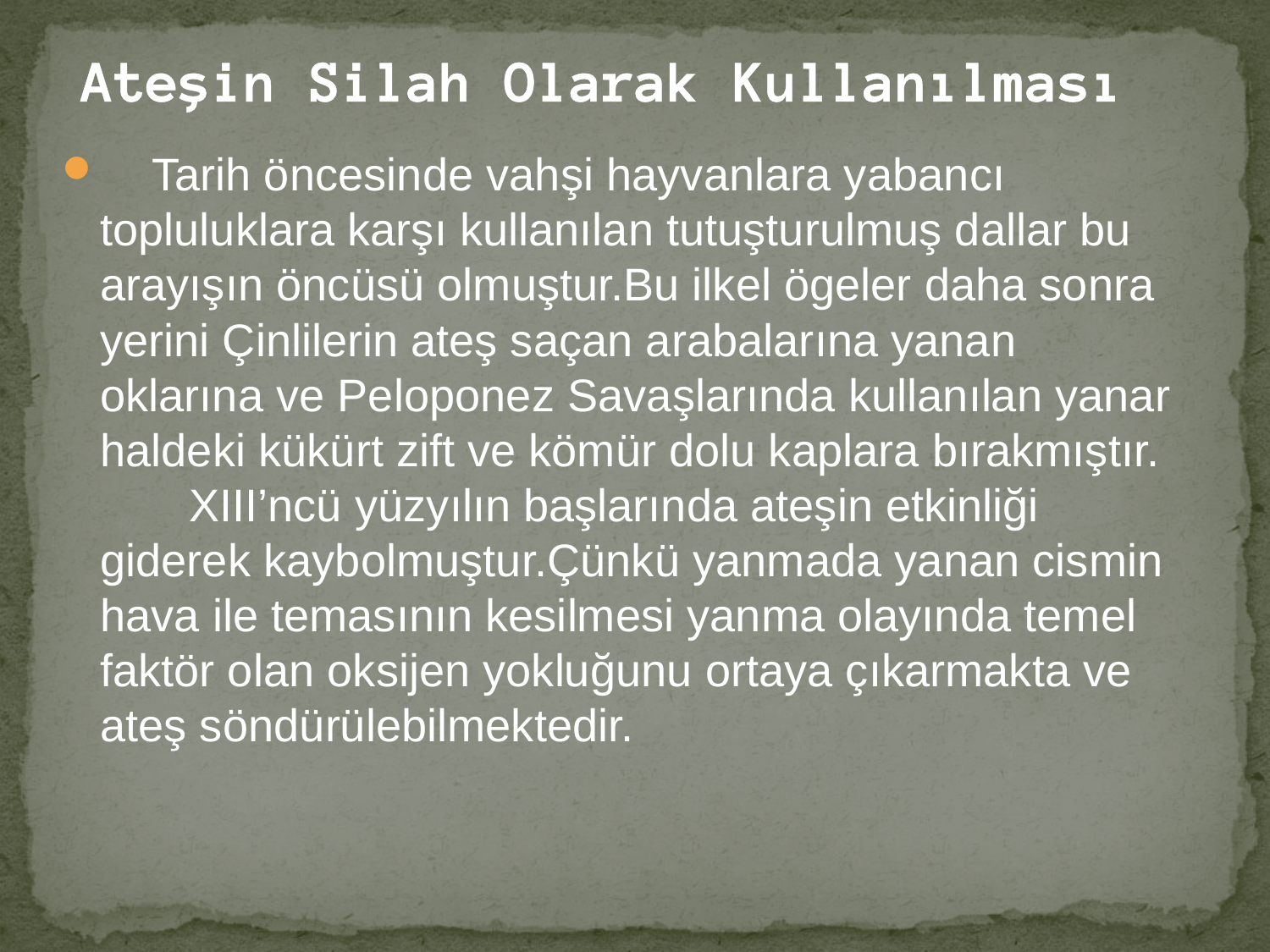

# Ateşin Silah Olarak Kullanılması
    Tarih öncesinde vahşi hayvanlara yabancı topluluklara karşı kullanılan tutuşturulmuş dallar bu arayışın öncüsü olmuştur.Bu ilkel ögeler daha sonra yerini Çinlilerin ateş saçan arabalarına yanan oklarına ve Peloponez Savaşlarında kullanılan yanar haldeki kükürt zift ve kömür dolu kaplara bırakmıştır.
       XIII’ncü yüzyılın başlarında ateşin etkinliği giderek kaybolmuştur.Çünkü yanmada yanan cismin hava ile temasının kesilmesi yanma olayında temel faktör olan oksijen yokluğunu ortaya çıkarmakta ve ateş söndürülebilmektedir.